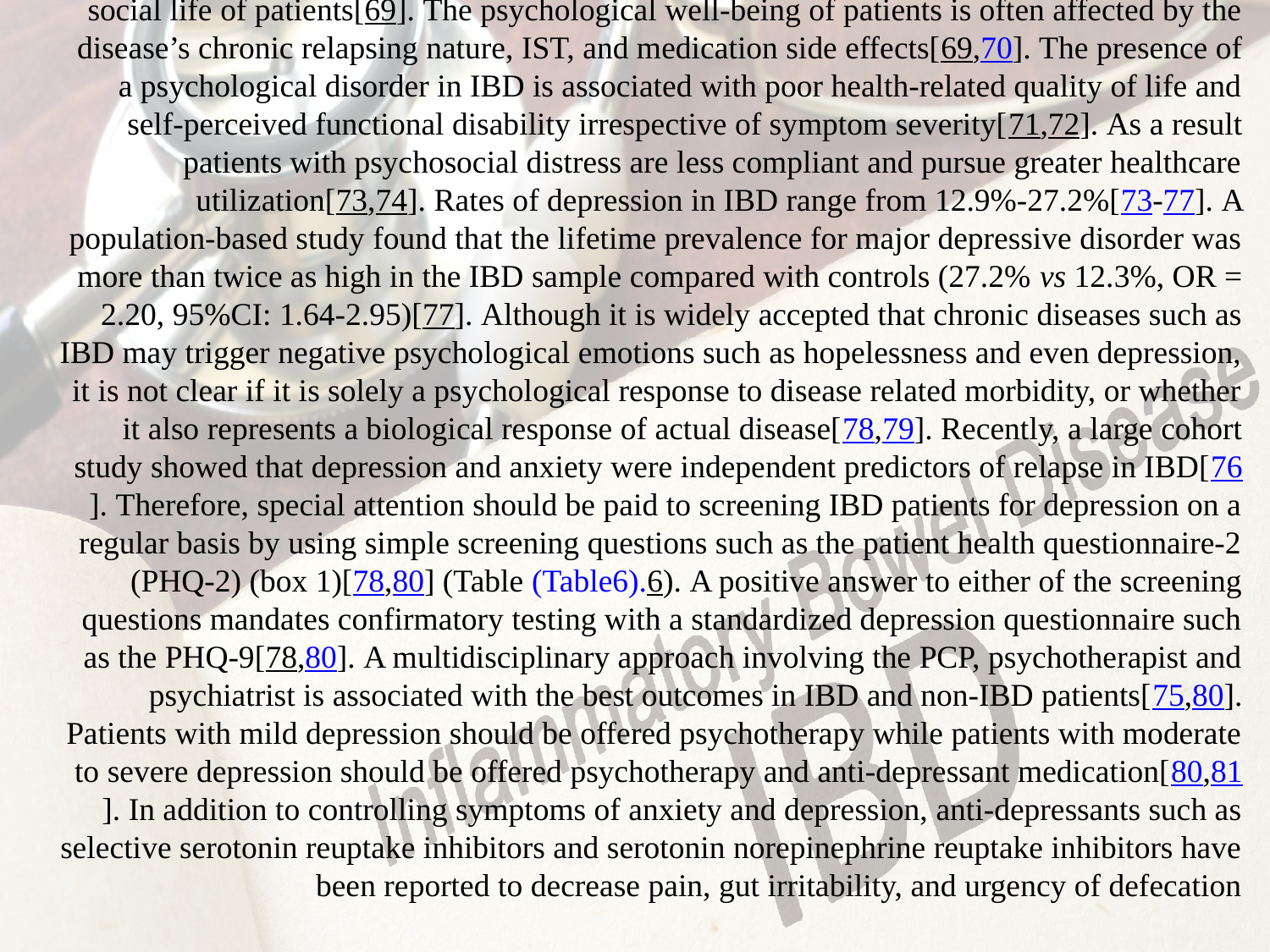

PSYCHOLOGICAL HEALTH
Psychological factors play an important role in IBD and have a wide range of impact on the social life of patients[69]. The psychological well-being of patients is often affected by the disease’s chronic relapsing nature, IST, and medication side effects[69,70]. The presence of a psychological disorder in IBD is associated with poor health-related quality of life and self-perceived functional disability irrespective of symptom severity[71,72]. As a result patients with psychosocial distress are less compliant and pursue greater healthcare utilization[73,74]. Rates of depression in IBD range from 12.9%-27.2%[73-77]. A population-based study found that the lifetime prevalence for major depressive disorder was more than twice as high in the IBD sample compared with controls (27.2% vs 12.3%, OR = 2.20, 95%CI: 1.64-2.95)[77]. Although it is widely accepted that chronic diseases such as IBD may trigger negative psychological emotions such as hopelessness and even depression, it is not clear if it is solely a psychological response to disease related morbidity, or whether it also represents a biological response of actual disease[78,79]. Recently, a large cohort study showed that depression and anxiety were independent predictors of relapse in IBD[76]. Therefore, special attention should be paid to screening IBD patients for depression on a regular basis by using simple screening questions such as the patient health questionnaire-2 (PHQ-2) (box 1)[78,80] (Table ​(Table6).6). A positive answer to either of the screening questions mandates confirmatory testing with a standardized depression questionnaire such as the PHQ-9[78,80]. A multidisciplinary approach involving the PCP, psychotherapist and psychiatrist is associated with the best outcomes in IBD and non-IBD patients[75,80]. Patients with mild depression should be offered psychotherapy while patients with moderate to severe depression should be offered psychotherapy and anti-depressant medication[80,81]. In addition to controlling symptoms of anxiety and depression, anti-depressants such as selective serotonin reuptake inhibitors and serotonin norepinephrine reuptake inhibitors have been reported to decrease pain, gut irritability, and urgency of defecation